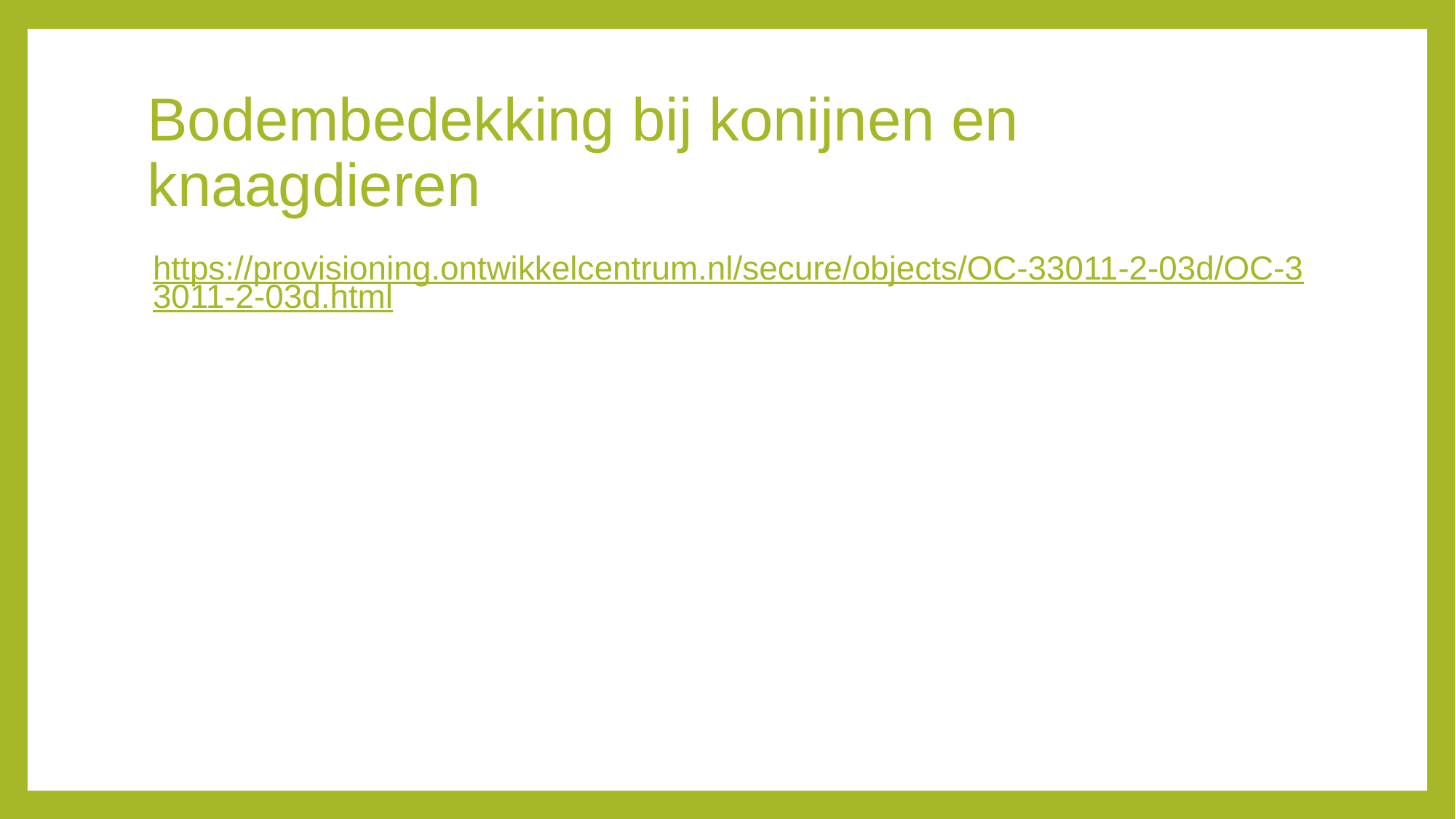

# Bodembedekking bij konijnen en knaagdieren
https://provisioning.ontwikkelcentrum.nl/secure/objects/OC-33011-2-03d/OC-33011-2-03d.html